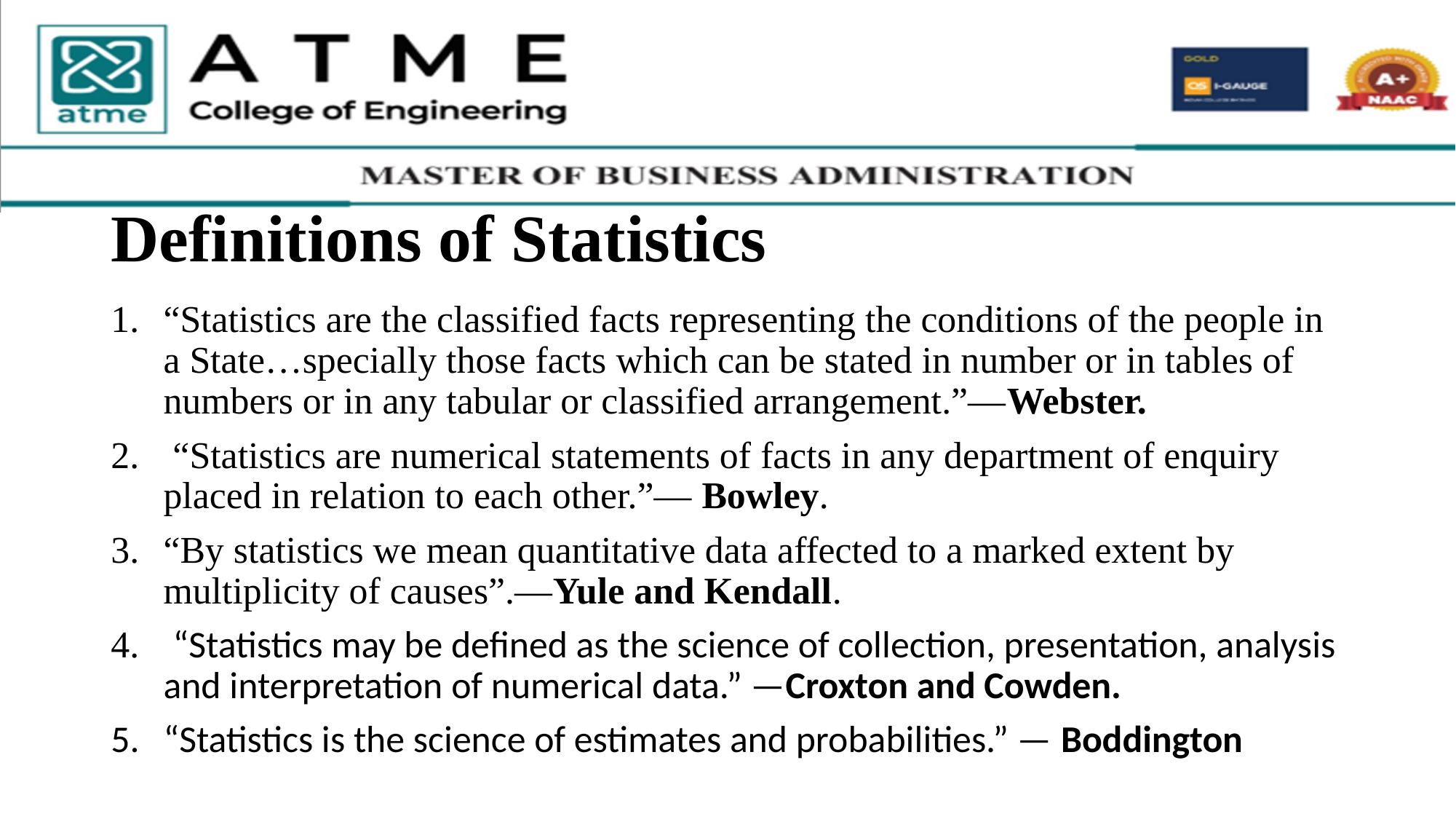

# Definitions of Statistics
“Statistics are the classified facts representing the conditions of the people in a State…specially those facts which can be stated in number or in tables of numbers or in any tabular or classified arrangement.”—Webster.
 “Statistics are numerical statements of facts in any department of enquiry placed in relation to each other.”— Bowley.
“By statistics we mean quantitative data affected to a marked extent by multiplicity of causes”.—Yule and Kendall.
 “Statistics may be defined as the science of collection, presentation, analysis and interpretation of numerical data.” —Croxton and Cowden.
“Statistics is the science of estimates and probabilities.” — Boddington